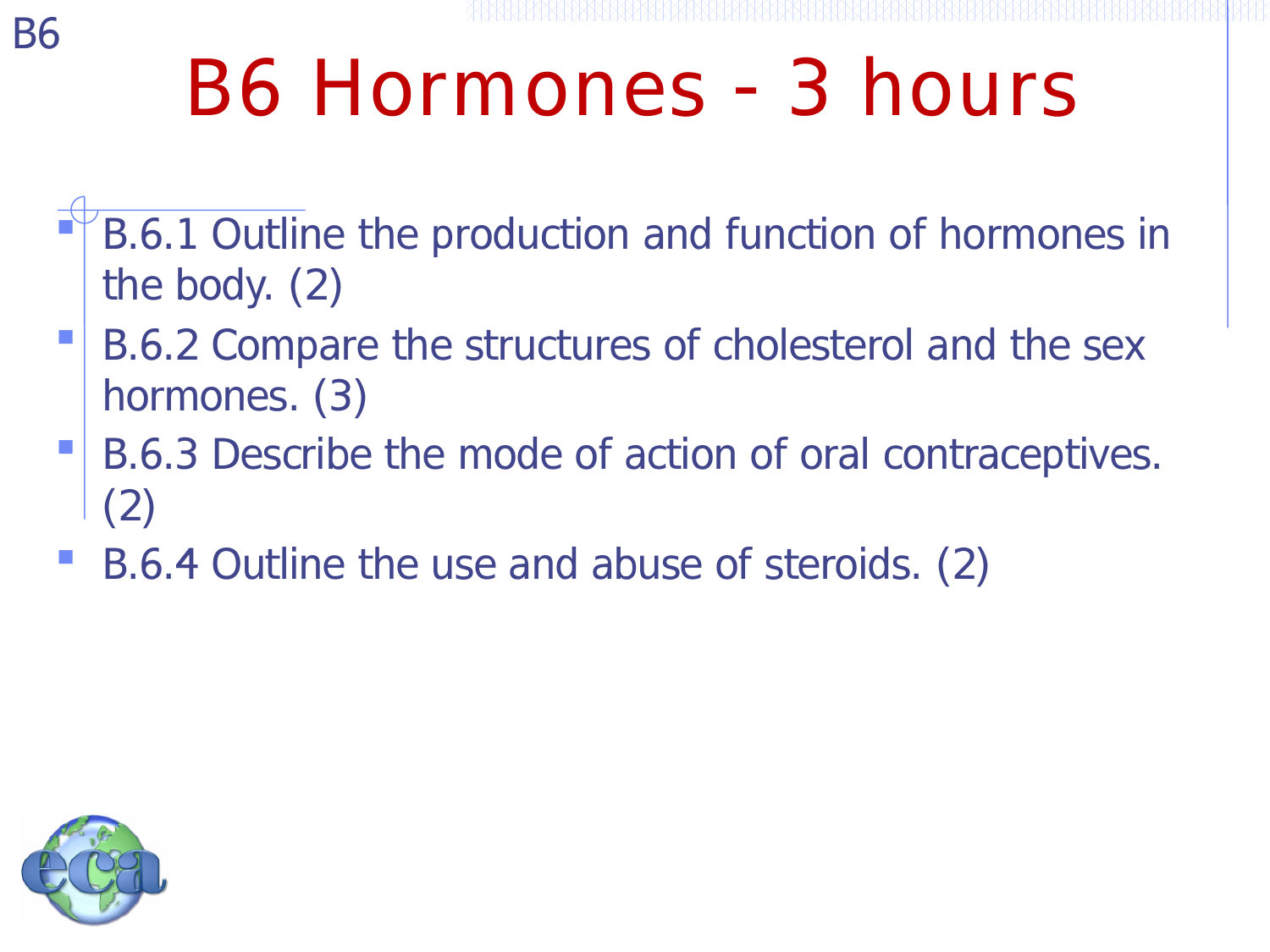

# B6 Hormones - 3 hours
B.6.1 Outline the production and function of hormones in the body. (2)
B.6.2 Compare the structures of cholesterol and the sex hormones. (3)
B.6.3 Describe the mode of action of oral contraceptives. (2)
B.6.4 Outline the use and abuse of steroids. (2)